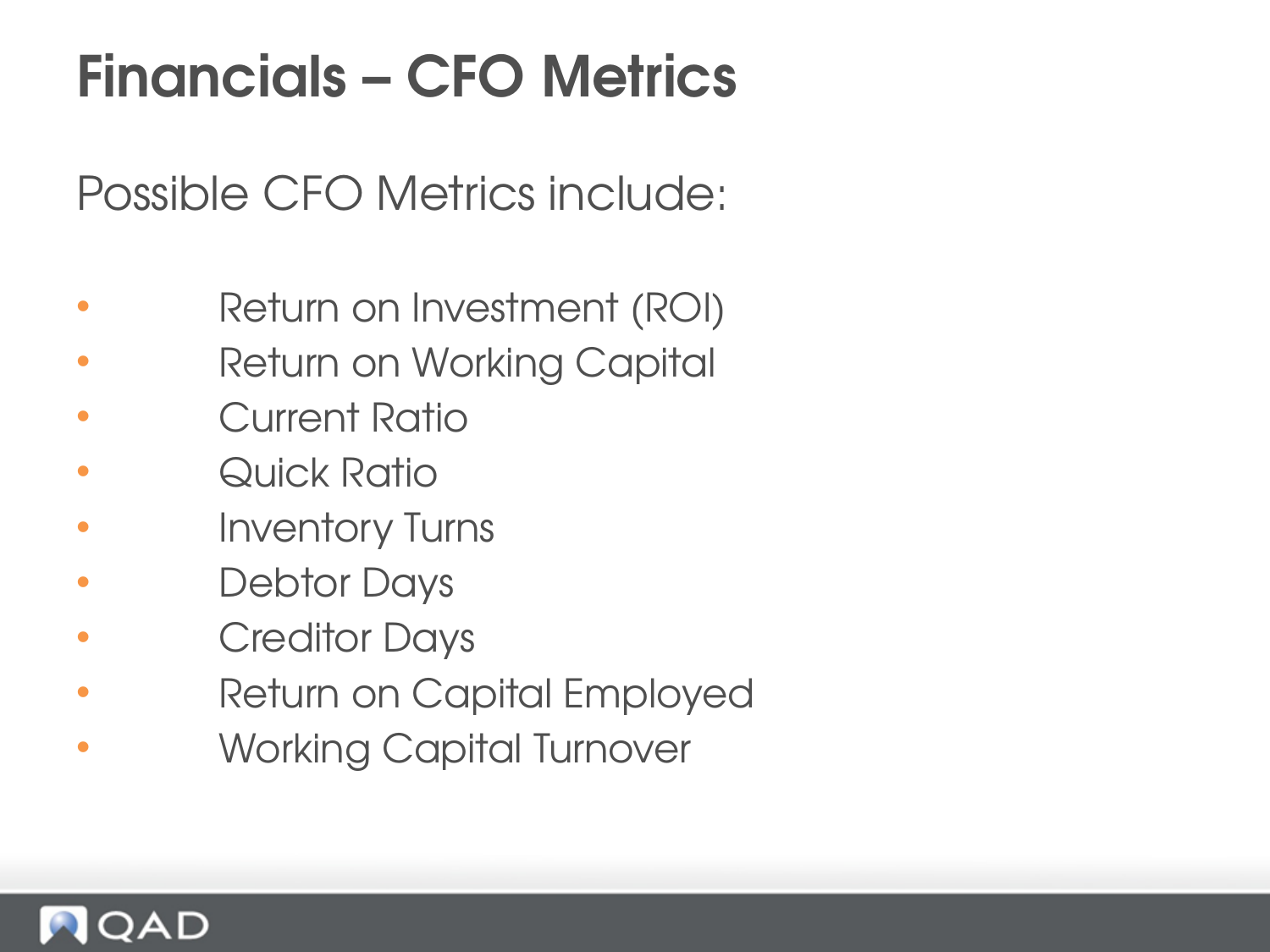

# Financials – CFO Metrics
Possible CFO Metrics include:

	Return on Investment (ROI)
	Return on Working Capital
	Current Ratio
	Quick Ratio
	Inventory Turns
	Debtor Days
	Creditor Days
	Return on Capital Employed
	Working Capital Turnover